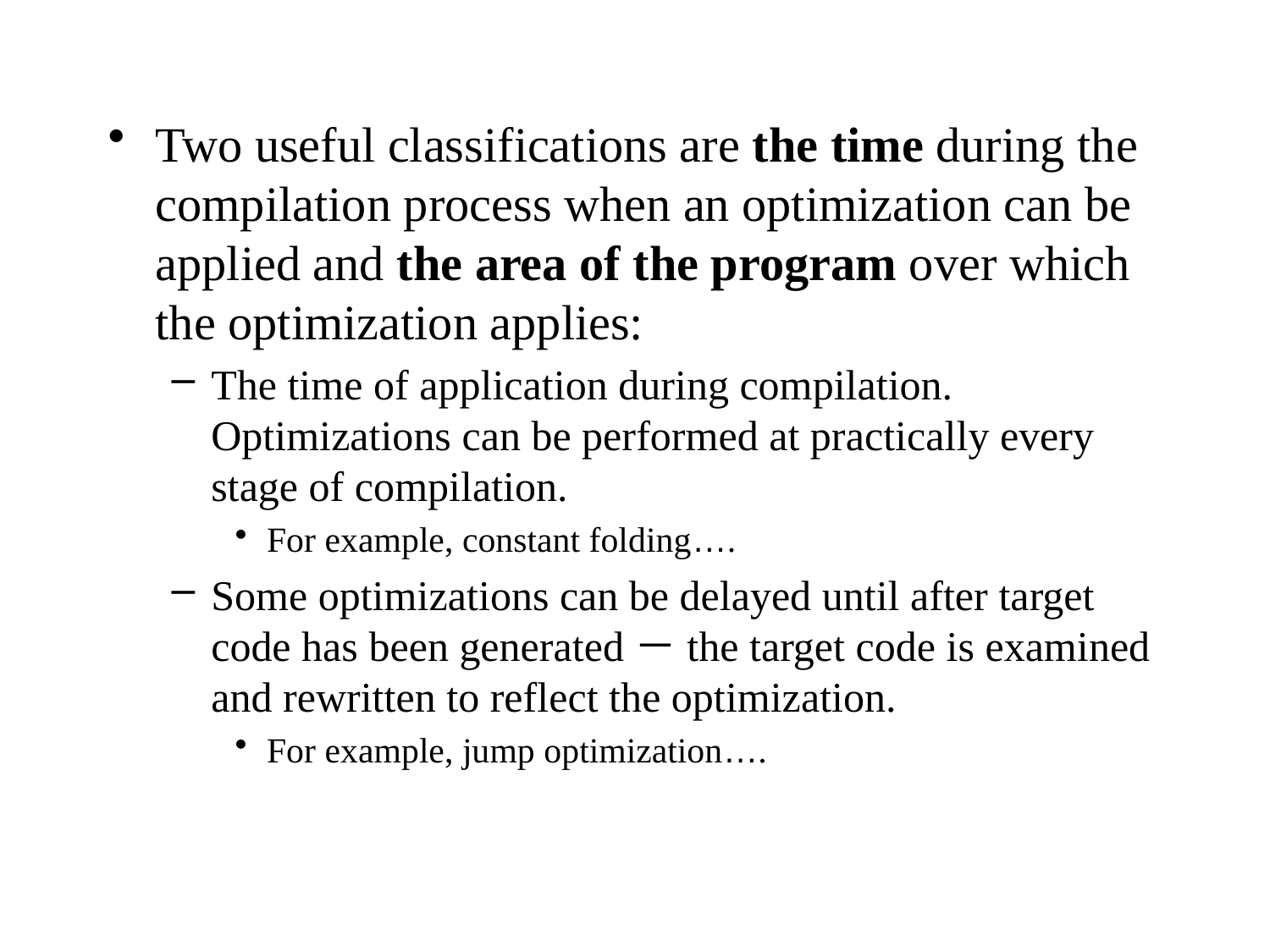

Two useful classifications are the time during the compilation process when an optimization can be applied and the area of the program over which the optimization applies:
The time of application during compilation. Optimizations can be performed at practically every stage of compilation.
For example, constant folding….
Some optimizations can be delayed until after target code has been generated－the target code is examined and rewritten to reflect the optimization.
For example, jump optimization….